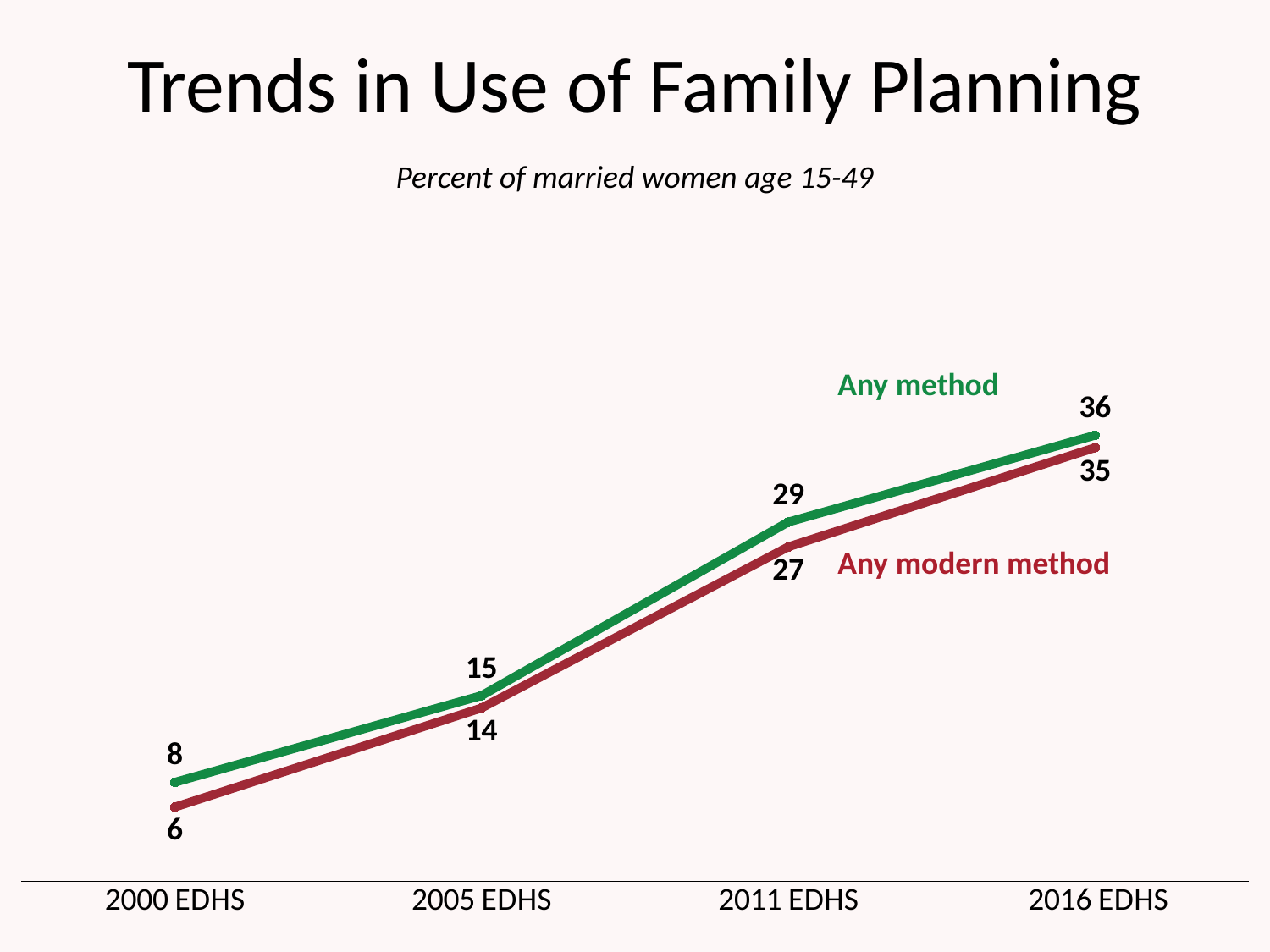

# Trends in Use of Family Planning
Percent of married women age 15-49

### Chart

| Category | Series 1 | Series 2 |
|---|---|---|
| 2000 EDHS | 8.0 | 6.0 |
| 2005 EDHS | 15.0 | 14.0 |
| 2011 EDHS | 29.0 | 27.0 |
|  2016 EDHS | 36.0 | 35.0 |
Any method
Any modern method